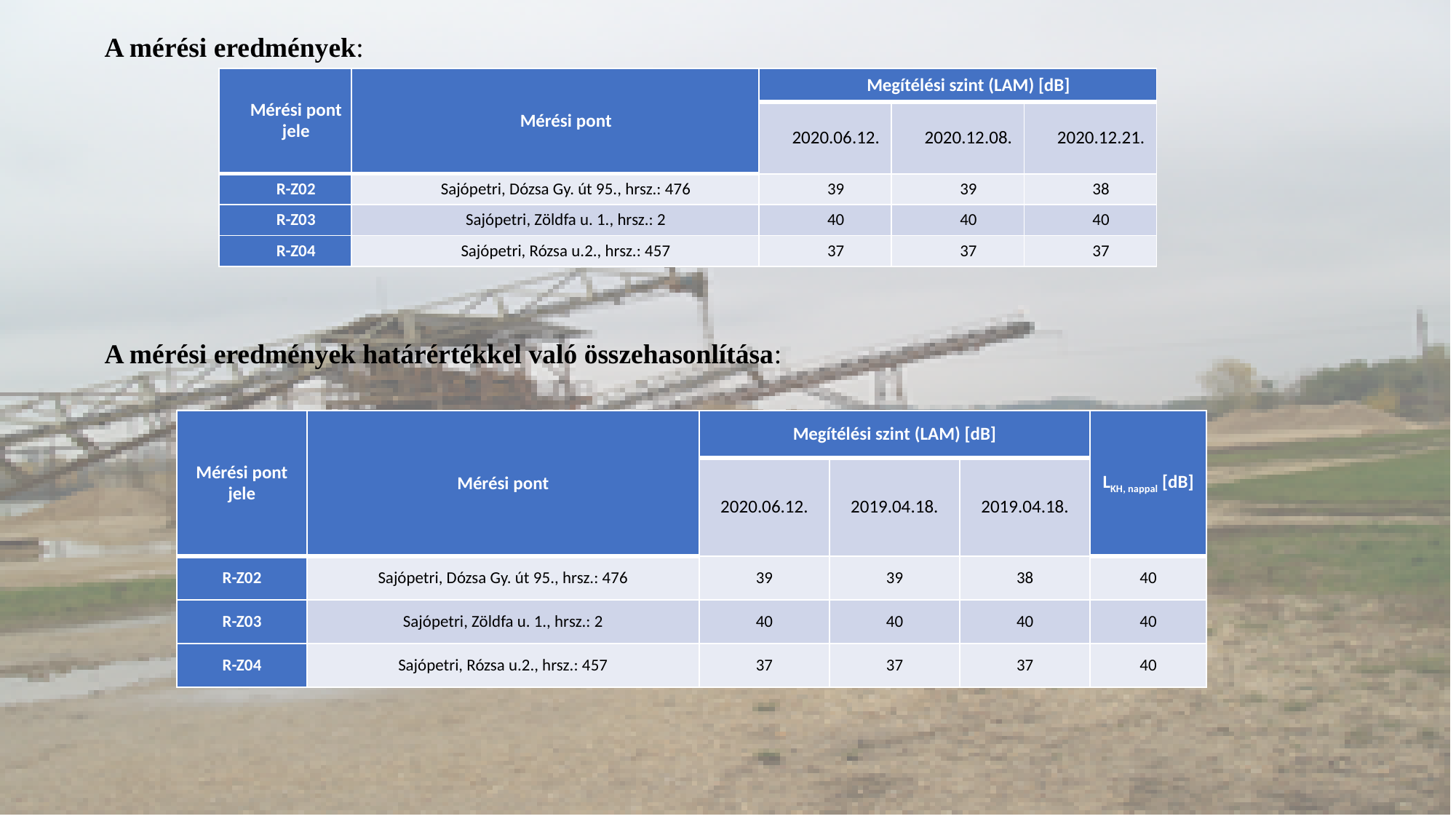

A mérési eredmények:
| Mérési pont jele | Mérési pont | Megítélési szint (LAM) [dB] |  |  |
| --- | --- | --- | --- | --- |
|  |  | 2020.06.12. | 2020.12.08. | 2020.12.21. |
| R-Z02 | Sajópetri, Dózsa Gy. út 95., hrsz.: 476 | 39 | 39 | 38 |
| R-Z03 | Sajópetri, Zöldfa u. 1., hrsz.: 2 | 40 | 40 | 40 |
| R-Z04 | Sajópetri, Rózsa u.2., hrsz.: 457 | 37 | 37 | 37 |
A mérési eredmények határértékkel való összehasonlítása:
| Mérési pont jele | Mérési pont | Megítélési szint (LAM) [dB] |  |  | LKH, nappal [dB] |
| --- | --- | --- | --- | --- | --- |
|  |  | 2020.06.12. | 2019.04.18. | 2019.04.18. |  |
| R-Z02 | Sajópetri, Dózsa Gy. út 95., hrsz.: 476 | 39 | 39 | 38 | 40 |
| R-Z03 | Sajópetri, Zöldfa u. 1., hrsz.: 2 | 40 | 40 | 40 | 40 |
| R-Z04 | Sajópetri, Rózsa u.2., hrsz.: 457 | 37 | 37 | 37 | 40 |